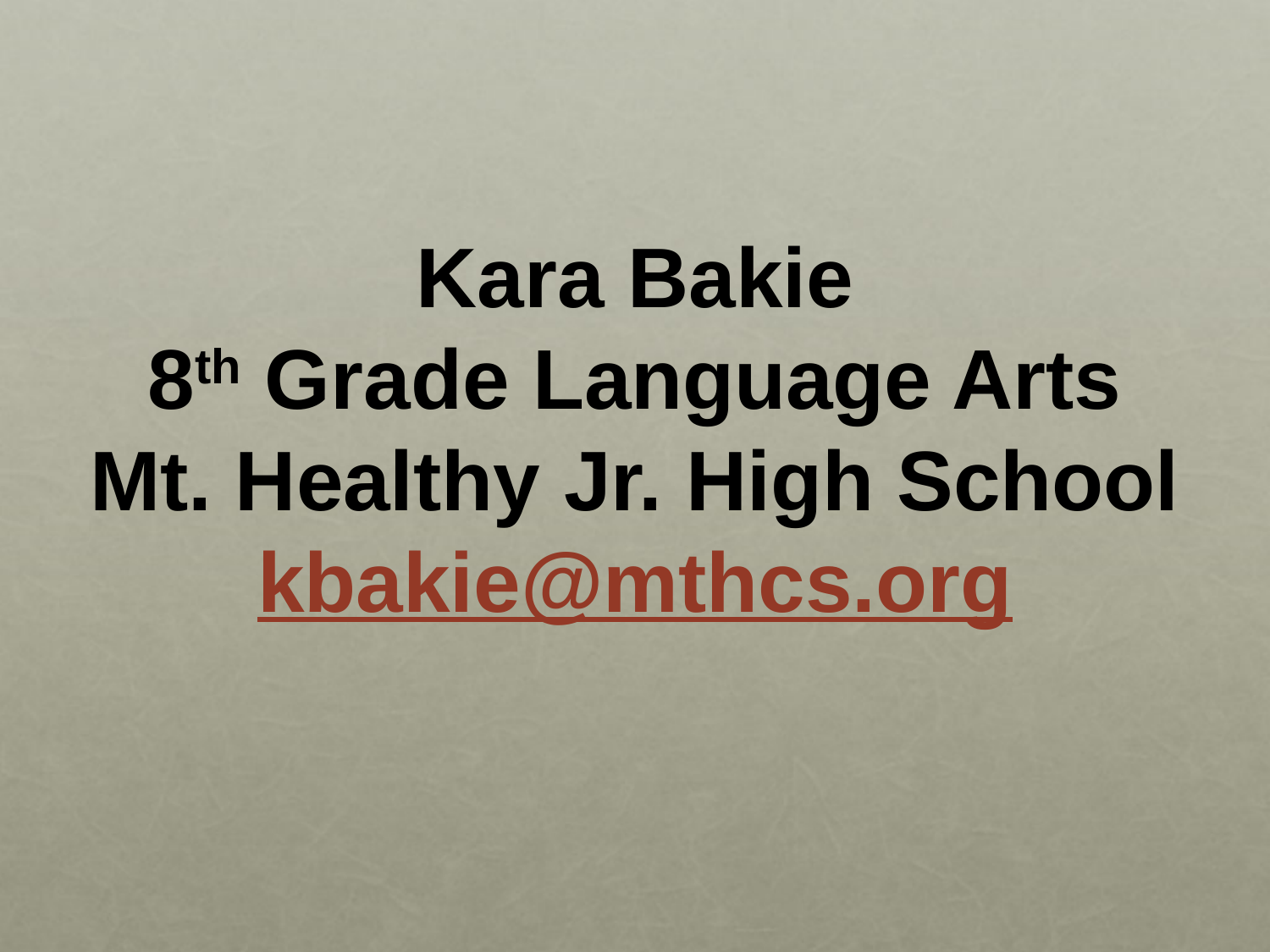

Kara Bakie
8th Grade Language Arts
Mt. Healthy Jr. High School
kbakie@mthcs.org